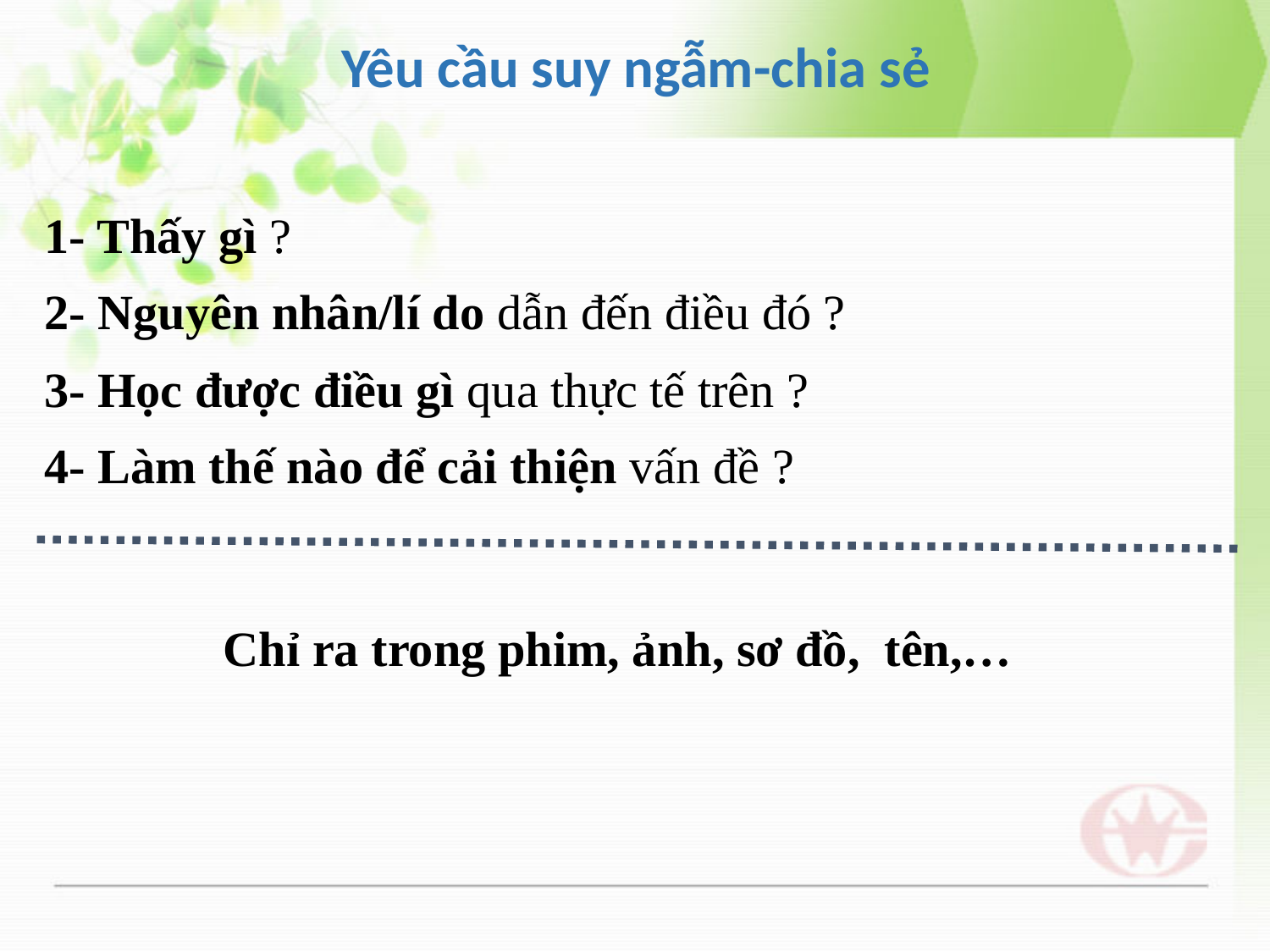

Yêu cầu suy ngẫm-chia sẻ
1- Thấy gì ?
2- Nguyên nhân/lí do dẫn đến điều đó ?
3- Học được điều gì qua thực tế trên ?
4- Làm thế nào để cải thiện vấn đề ?

Chỉ ra trong phim, ảnh, sơ đồ,  tên,…